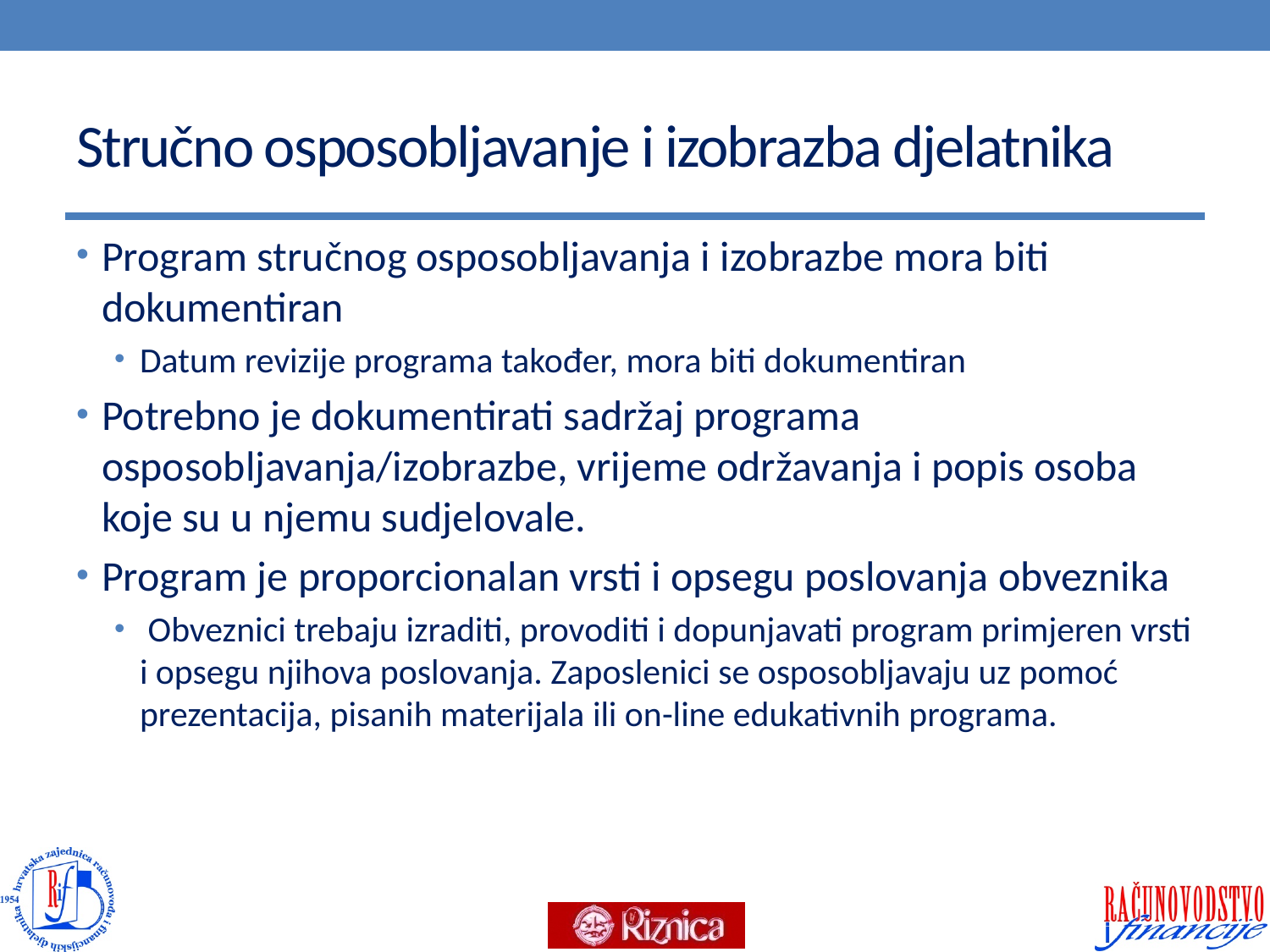

# Stručno osposobljavanje i izobrazba djelatnika
Program stručnog osposobljavanja i izobrazbe mora biti dokumentiran
Datum revizije programa također, mora biti dokumentiran
Potrebno je dokumentirati sadržaj programa osposobljavanja/izobrazbe, vrijeme održavanja i popis osoba koje su u njemu sudjelovale.
Program je proporcionalan vrsti i opsegu poslovanja obveznika
 Obveznici trebaju izraditi, provoditi i dopunjavati program primjeren vrsti i opsegu njihova poslovanja. Zaposlenici se osposobljavaju uz pomoć prezentacija, pisanih materijala ili on-line edukativnih programa.